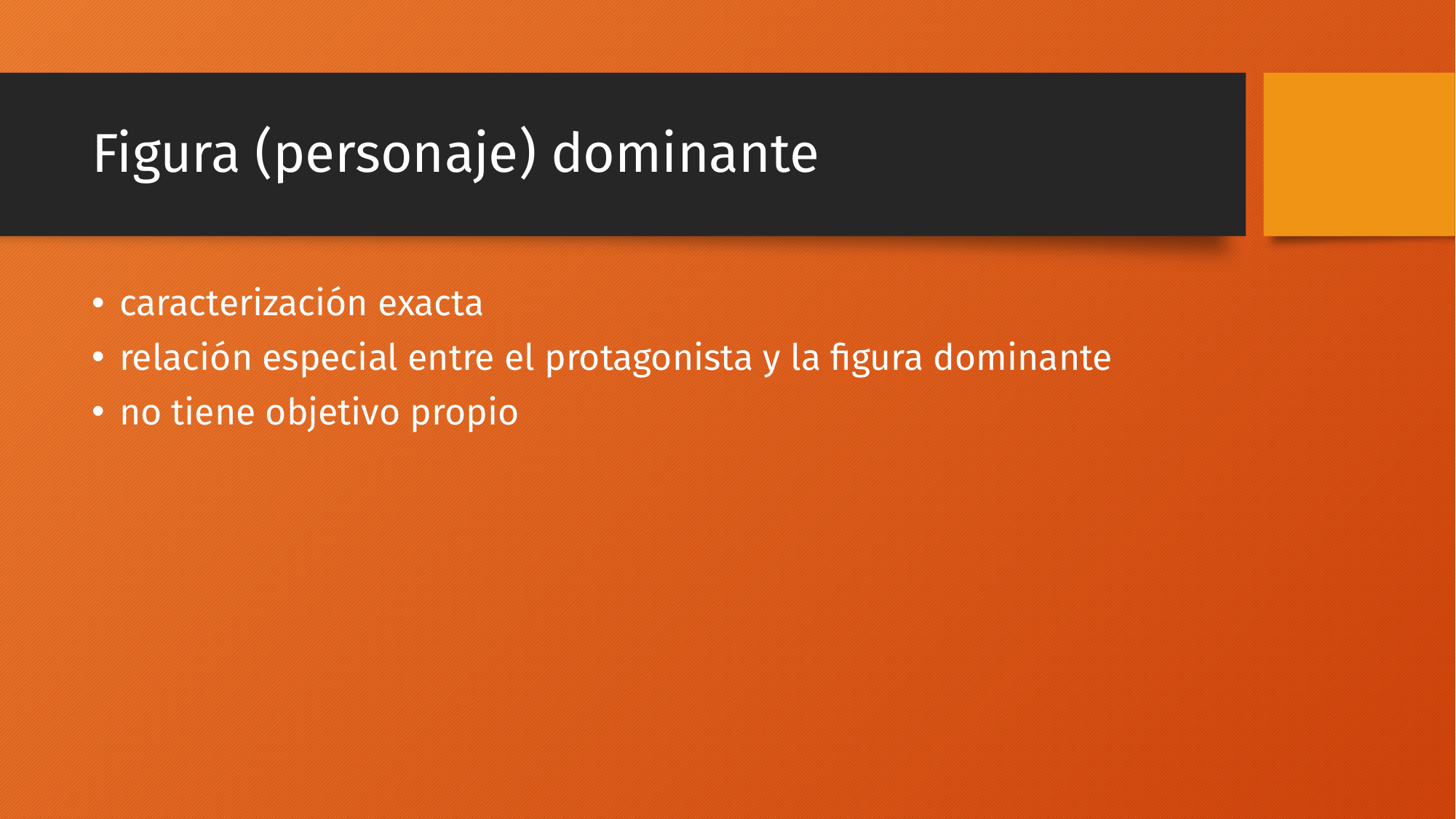

# Figura (personaje) dominante
caracterización exacta
relación especial entre el protagonista y la figura dominante
no tiene objetivo propio